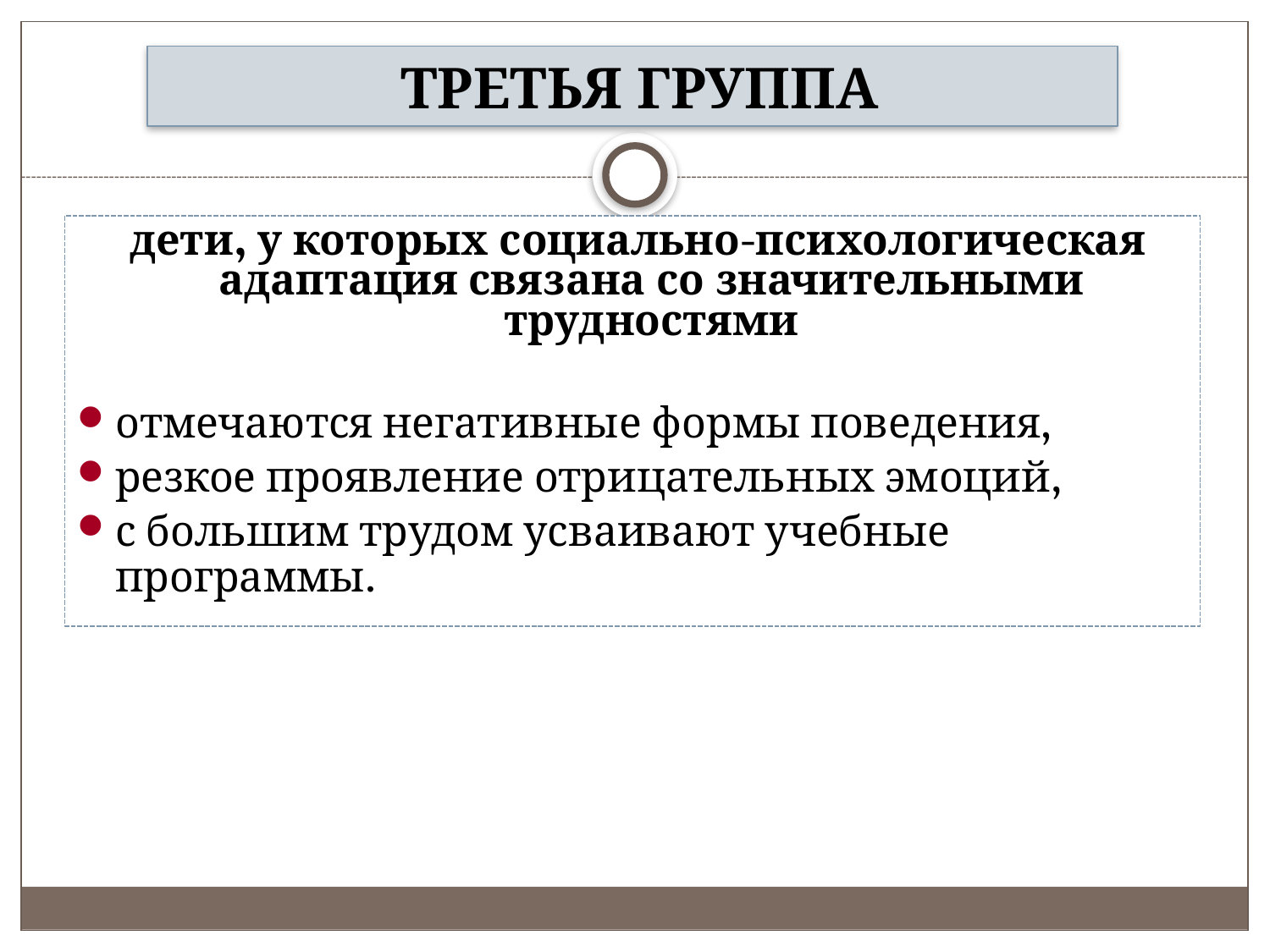

ТРЕТЬЯ ГРУППА
 дети, у которых социально-психологическая адаптация связана со значительными трудностями

отмечаются негативные формы поведения,
резкое проявление отрицательных эмоций,
с большим трудом усваивают учебные программы.